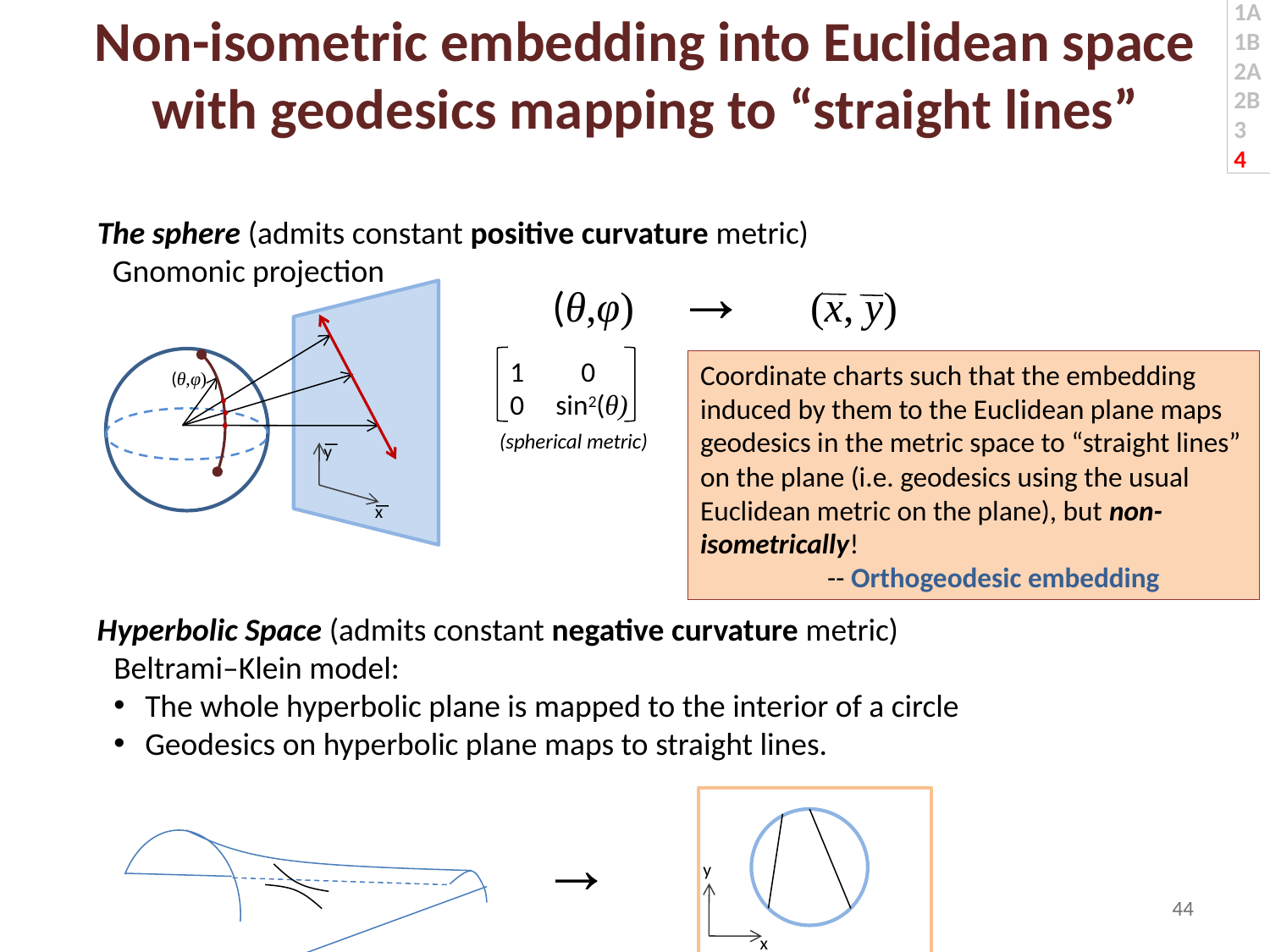

1A
1B
2A
2B
3
4
Non-isometric embedding into Euclidean space with geodesics mapping to “straight lines”
The sphere (admits constant positive curvature metric)
Gnomonic projection
(θ,φ)    →    (x, y)

(θ,φ)

y
x
1         0
0     sin2(θ)

Coordinate charts such that the embedding induced by them to the Euclidean plane maps geodesics in the metric space to “straight lines” on the plane (i.e. geodesics using the usual Euclidean metric on the plane), but non-isometrically!
	-- Orthogeodesic embedding
(spherical metric)
Hyperbolic Space (admits constant negative curvature metric)
Beltrami–Klein model:
The whole hyperbolic plane is mapped to the interior of a circle
Geodesics on hyperbolic plane maps to straight lines.

→

y
44
x